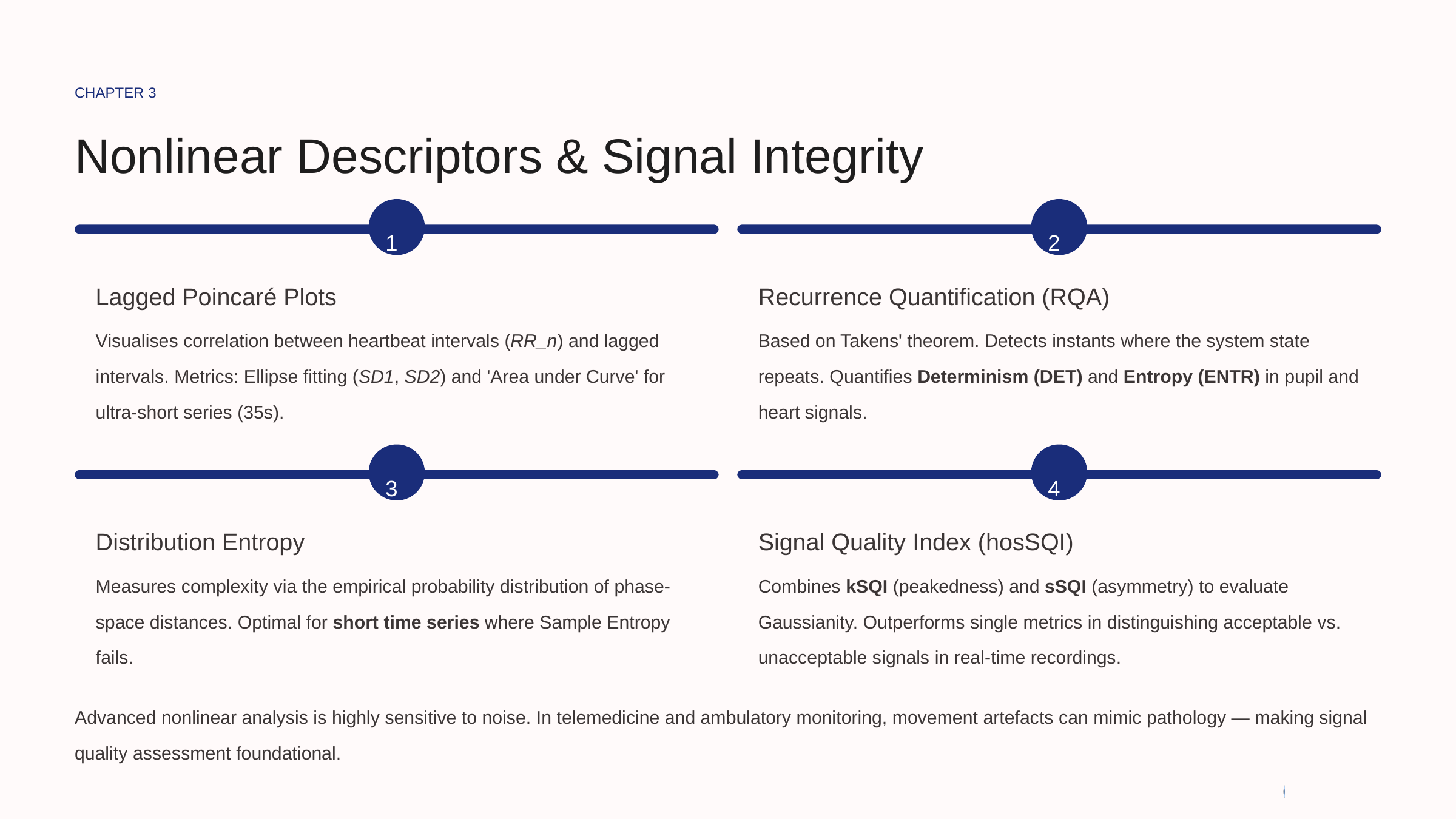

CHAPTER 3
Nonlinear Descriptors & Signal Integrity

1
2

Lagged Poincaré Plots
Recurrence Quantification (RQA)
Visualises correlation between heartbeat intervals (RR_n) and lagged intervals. Metrics: Ellipse fitting (SD1, SD2) and 'Area under Curve' for ultra-short series (35s).
Based on Takens' theorem. Detects instants where the system state repeats. Quantifies Determinism (DET) and Entropy (ENTR) in pupil and heart signals.

3
4

Distribution Entropy
Signal Quality Index (hosSQI)
Measures complexity via the empirical probability distribution of phase-space distances. Optimal for short time series where Sample Entropy fails.
Combines kSQI (peakedness) and sSQI (asymmetry) to evaluate Gaussianity. Outperforms single metrics in distinguishing acceptable vs. unacceptable signals in real-time recordings.
Advanced nonlinear analysis is highly sensitive to noise. In telemedicine and ambulatory monitoring, movement artefacts can mimic pathology — making signal quality assessment foundational.